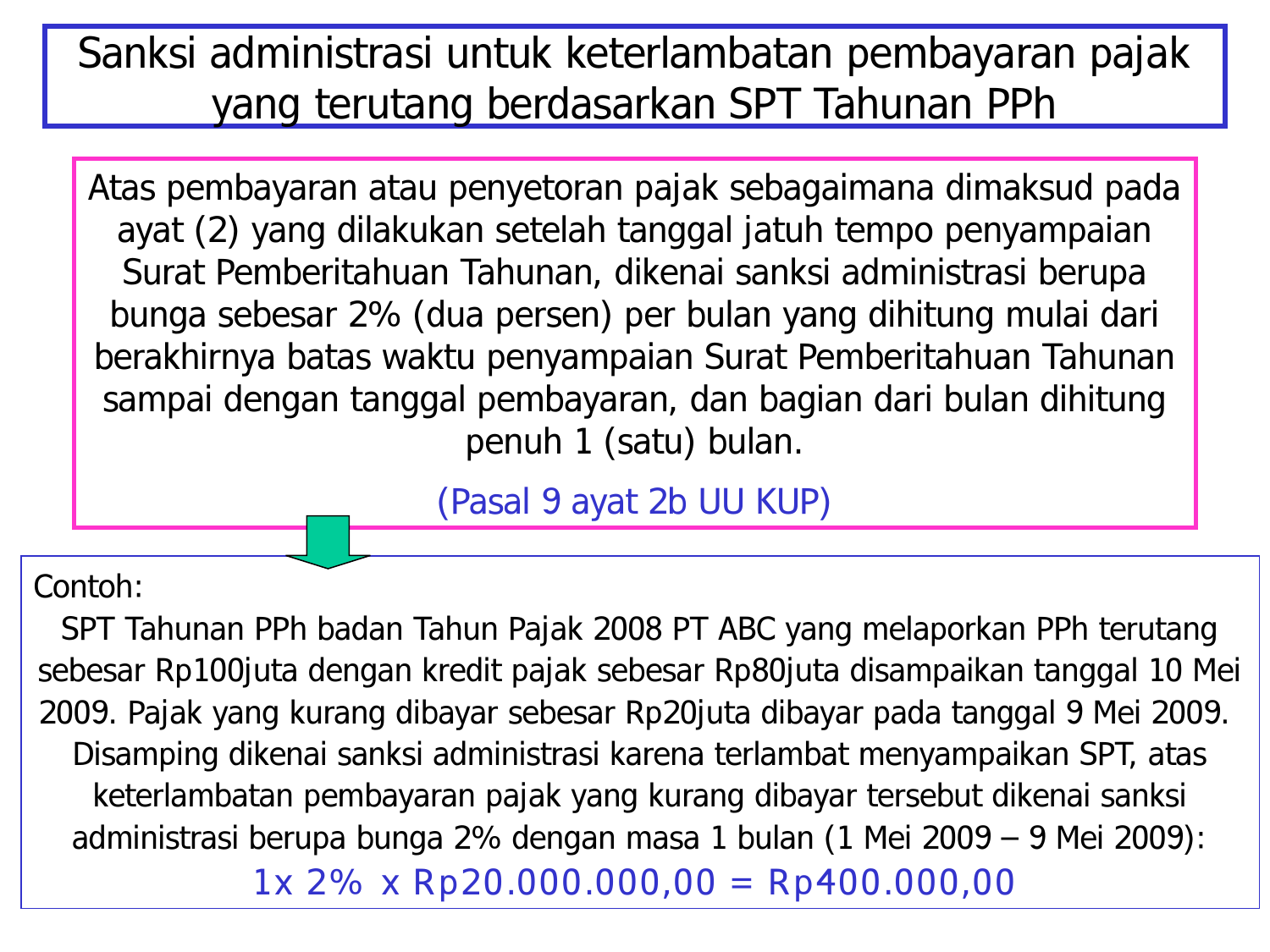

# Sanksi administrasi untuk keterlambatan pembayaran pajak yang terutang berdasarkan SPT Tahunan PPh
Atas pembayaran atau penyetoran pajak sebagaimana dimaksud pada ayat (2) yang dilakukan setelah tanggal jatuh tempo penyampaian Surat Pemberitahuan Tahunan, dikenai sanksi administrasi berupa bunga sebesar 2% (dua persen) per bulan yang dihitung mulai dari berakhirnya batas waktu penyampaian Surat Pemberitahuan Tahunan sampai dengan tanggal pembayaran, dan bagian dari bulan dihitung penuh 1 (satu) bulan.
(Pasal 9 ayat 2b UU KUP)

Contoh:
SPT Tahunan PPh badan Tahun Pajak 2008 PT ABC yang melaporkan PPh terutang sebesar Rp100juta dengan kredit pajak sebesar Rp80juta disampaikan tanggal 10 Mei 2009. Pajak yang kurang dibayar sebesar Rp20juta dibayar pada tanggal 9 Mei 2009.
Disamping dikenai sanksi administrasi karena terlambat menyampaikan SPT, atas keterlambatan pembayaran pajak yang kurang dibayar tersebut dikenai sanksi administrasi berupa bunga 2% dengan masa 1 bulan (1 Mei 2009 – 9 Mei 2009):
1x 2% x Rp20.000.000,00 = Rp400.000,00